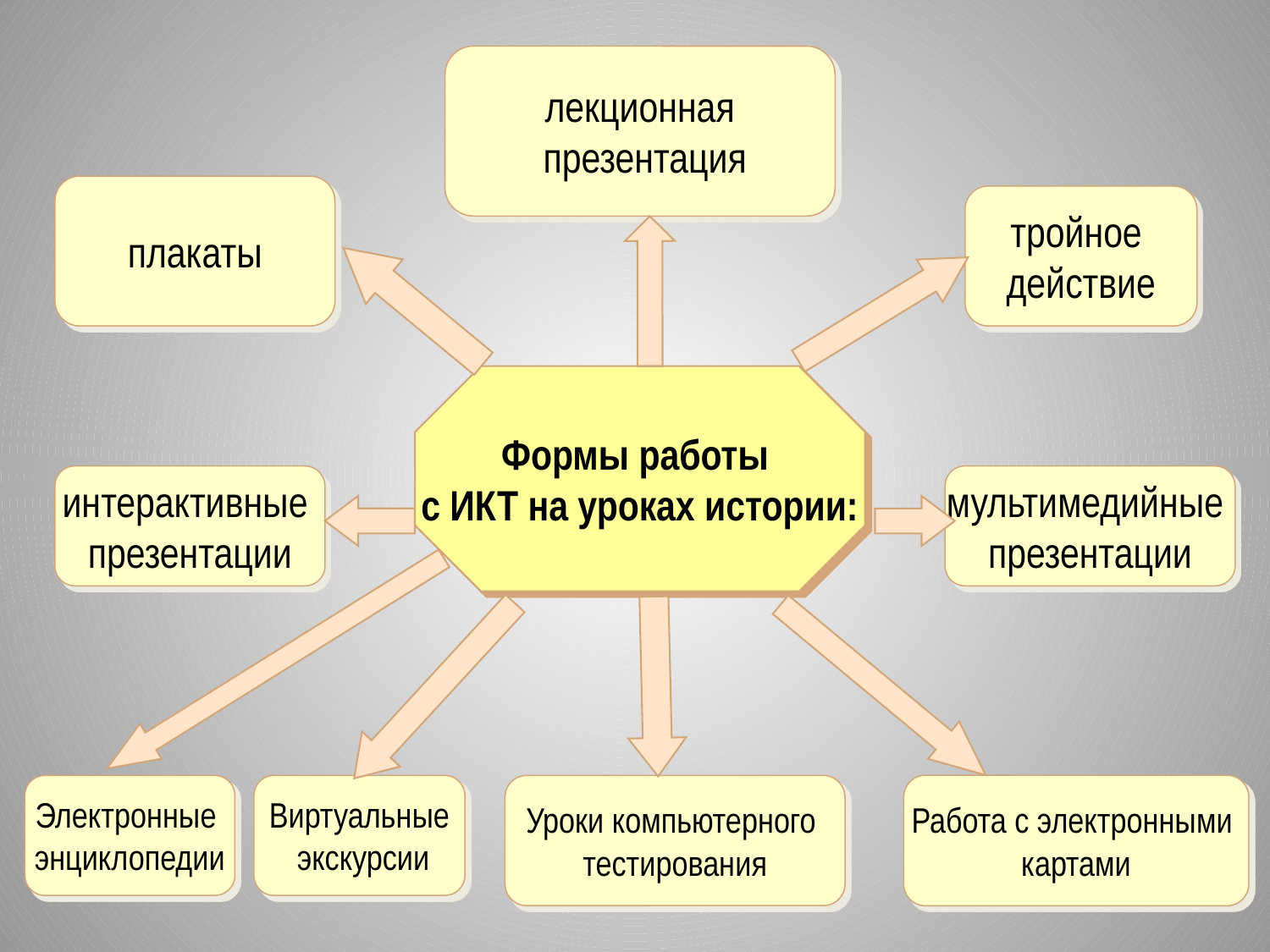

лекционная
 презентация
плакаты
тройное
действие

Формы работы
с ИКТ на уроках истории:
интерактивные
презентации
мультимедийные
презентации

Работа с электронными
картами
Электронные
энциклопедии
Виртуальные
 экскурсии
Уроки компьютерного
тестирования